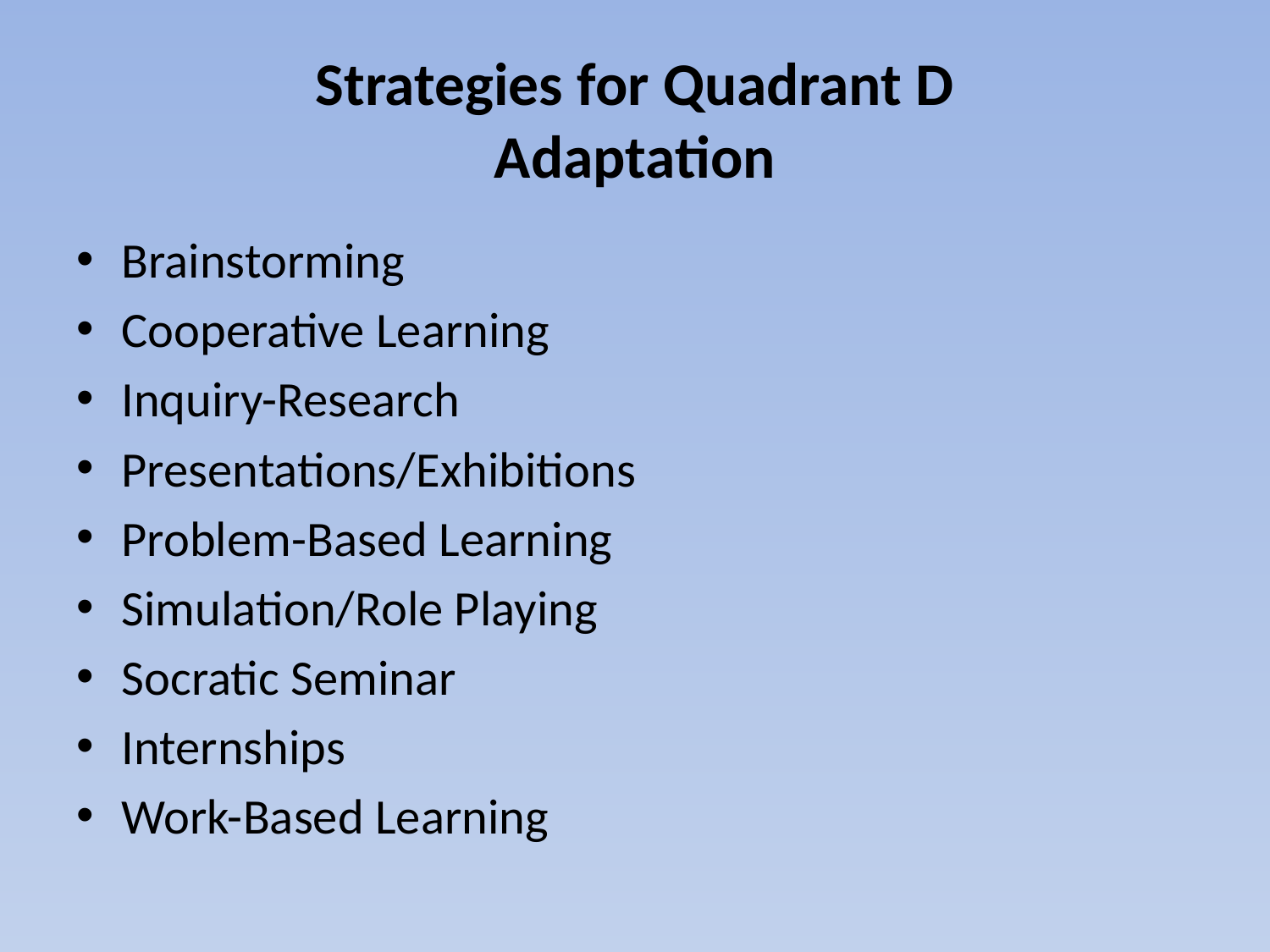

# Strategies for Quadrant D Adaptation
Brainstorming
Cooperative Learning
Inquiry-Research
Presentations/Exhibitions
Problem-Based Learning
Simulation/Role Playing
Socratic Seminar
Internships
Work-Based Learning